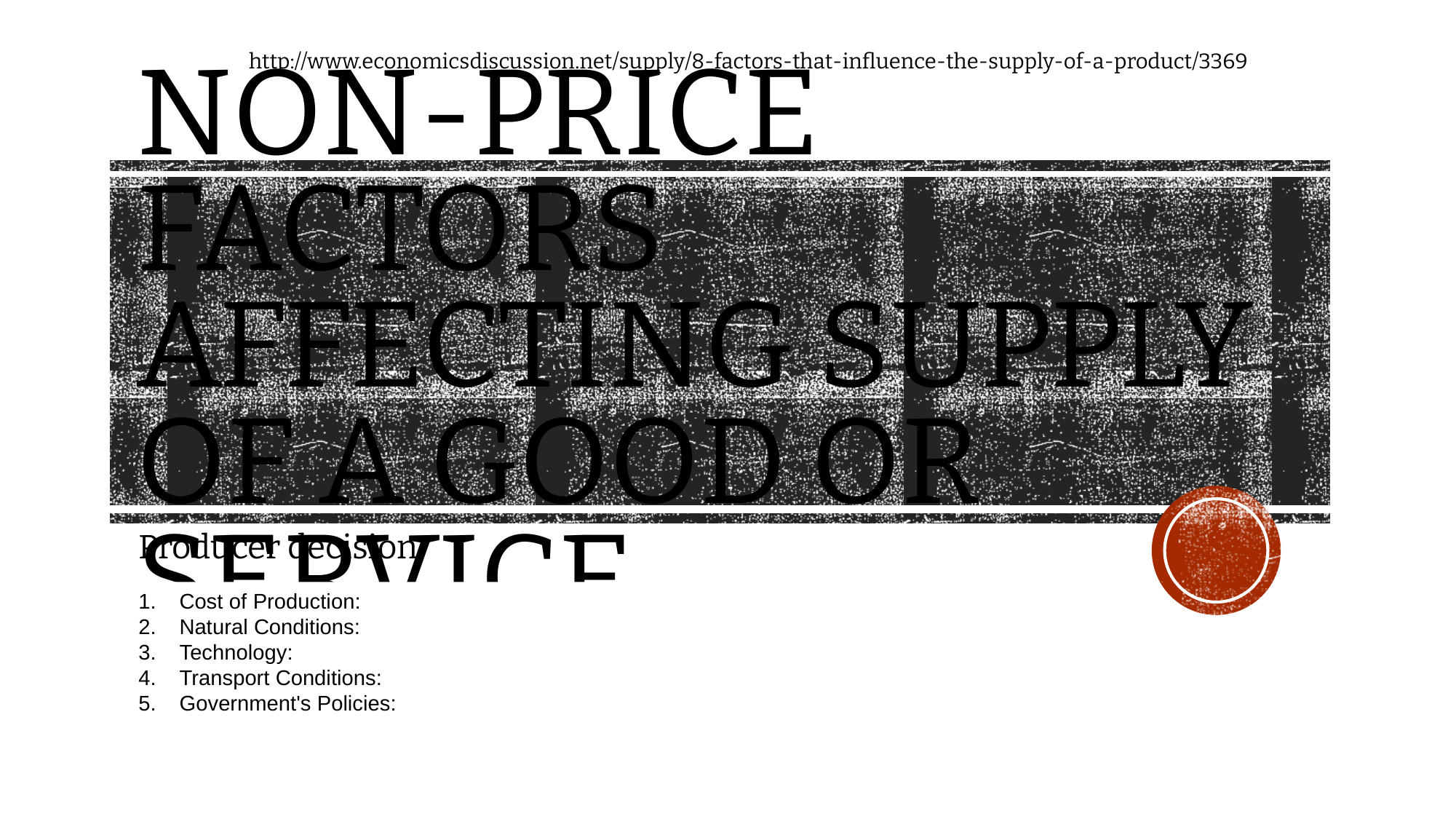

http://www.economicsdiscussion.net/supply/8-factors-that-influence-the-supply-of-a-product/3369
# Non-price Factors affecting Supply of a good or service
Producer decision
Cost of Production:
Natural Conditions:
Technology:
Transport Conditions:
Government's Policies: